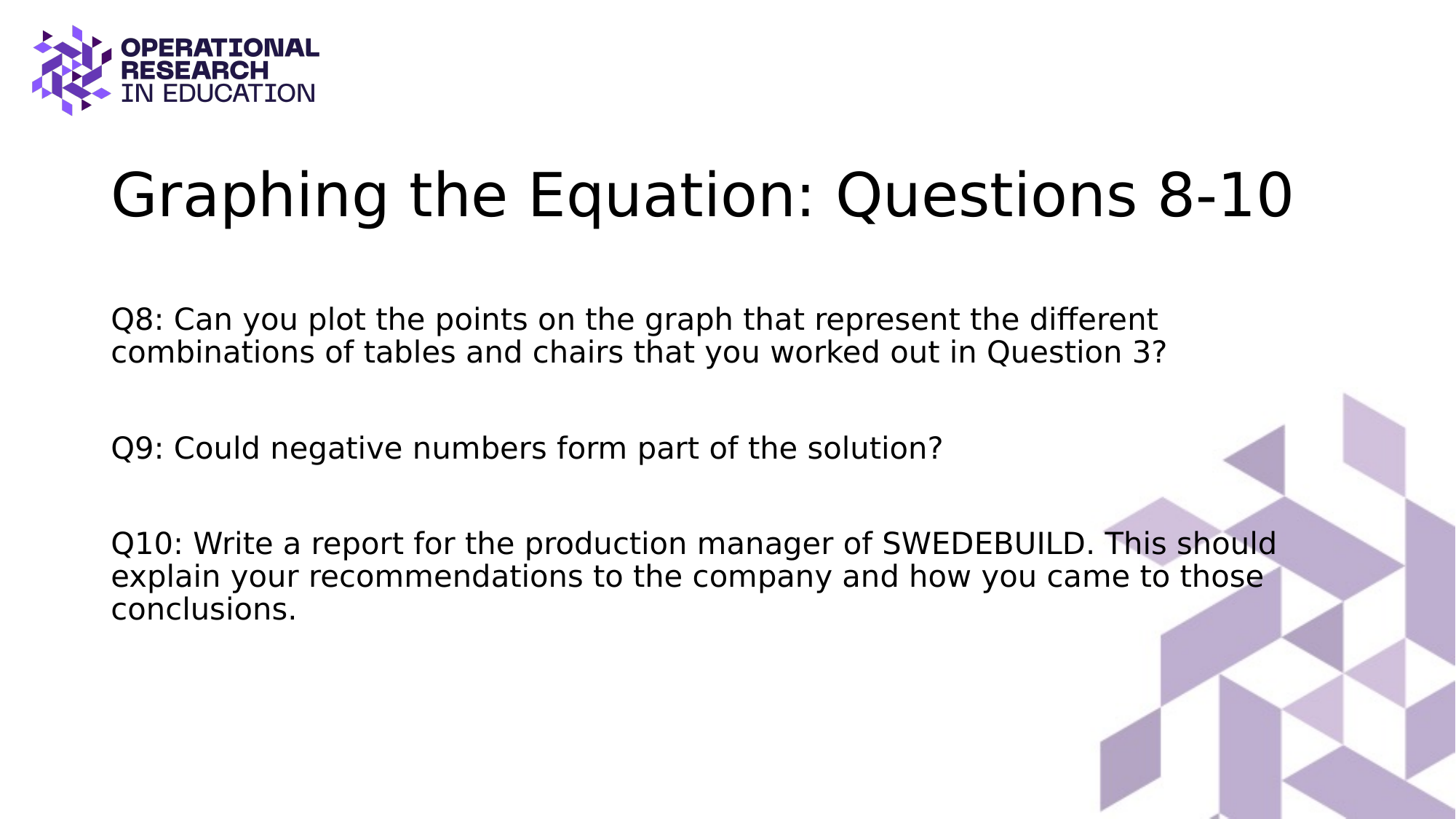

# Graphing the Equation: Questions 8-10
Q8: Can you plot the points on the graph that represent the different combinations of tables and chairs that you worked out in Question 3?

Q9: Could negative numbers form part of the solution?

Q10: Write a report for the production manager of SWEDEBUILD. This should explain your recommendations to the company and how you came to those conclusions.